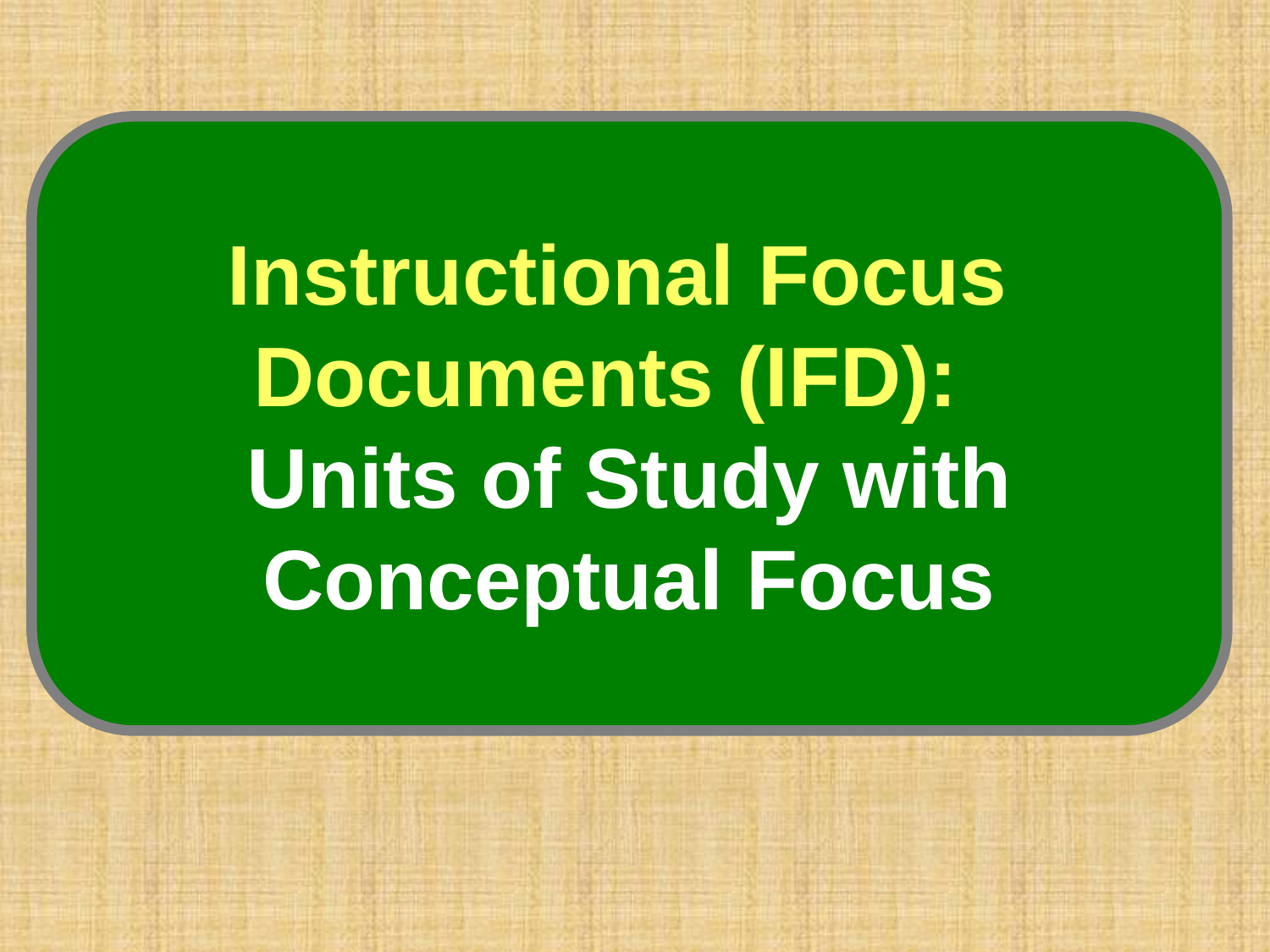

Instructional Focus
Documents (IFD):
Units of Study with
Conceptual Focus